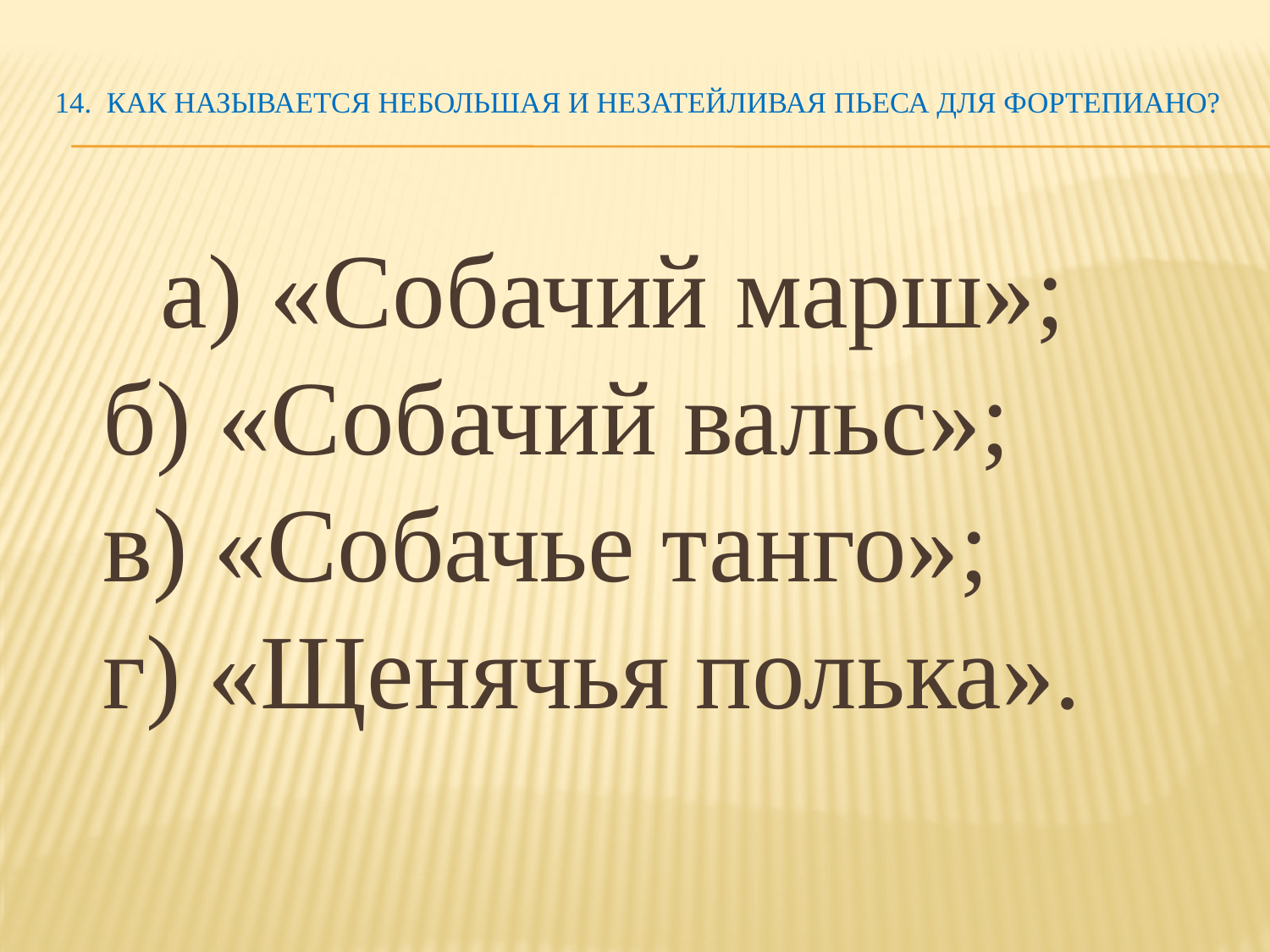

# 14.  Как называется небольшая и незатейливая пьеса для фортепиано?
    а) «Собачий марш»;
б) «Собачий вальс»;
в) «Собачье танго»;
г) «Щенячья полька».